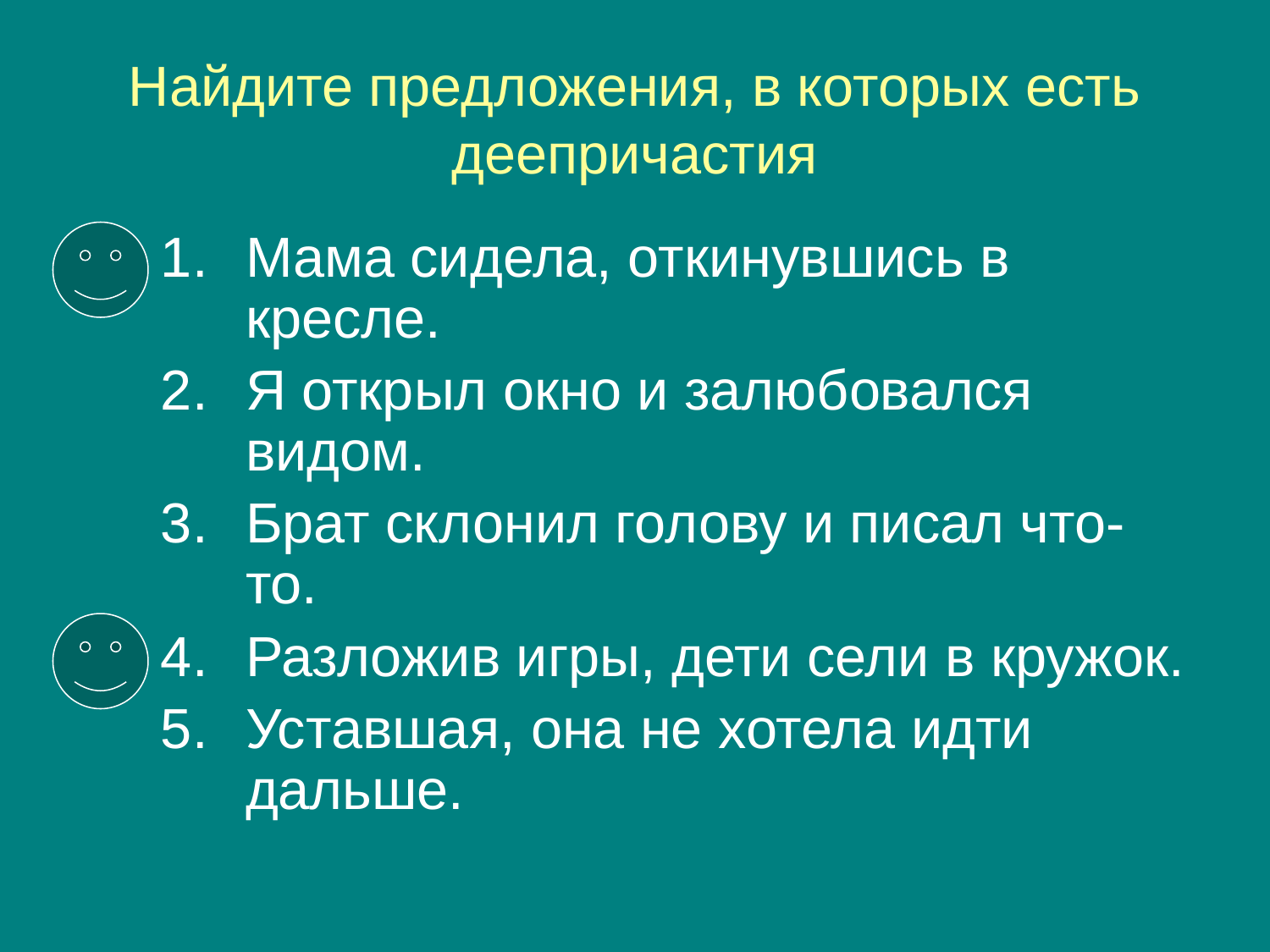

# Найдите предложения, в которых есть деепричастия

Мама сидела, откинувшись в кресле.
Я открыл окно и залюбовался видом.
Брат склонил голову и писал что-то.
Разложив игры, дети сели в кружок.
Уставшая, она не хотела идти дальше.